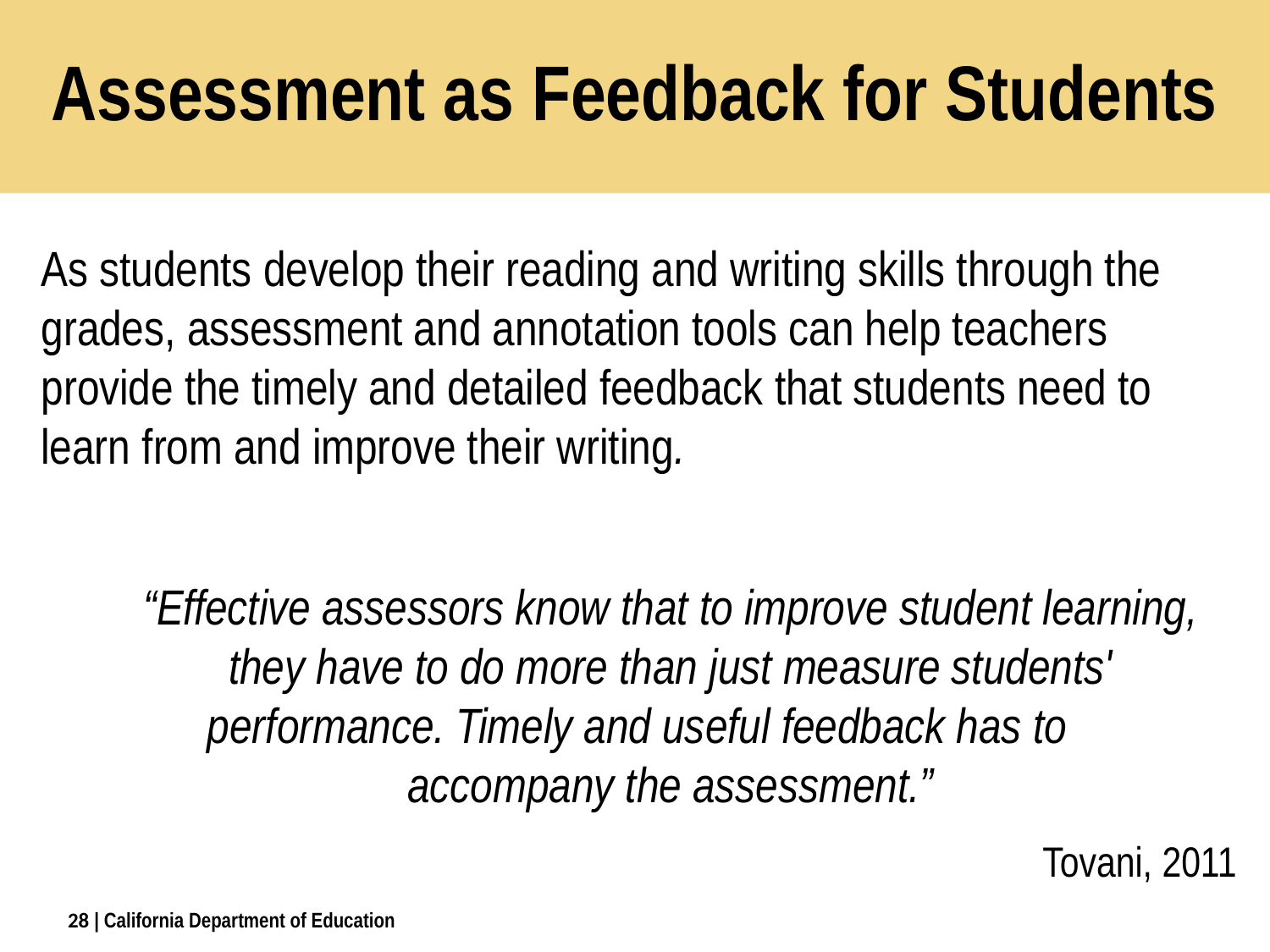

# Assessment as Feedback for Students
As students develop their reading and writing skills through the grades, assessment and annotation tools can help teachers provide the timely and detailed feedback that students need to learn from and improve their writing.

“Effective assessors know that to improve student learning, they have to do more than just measure students' performance. Timely and useful feedback has to       accompany the assessment.”
Tovani, 2011
28
| California Department of Education